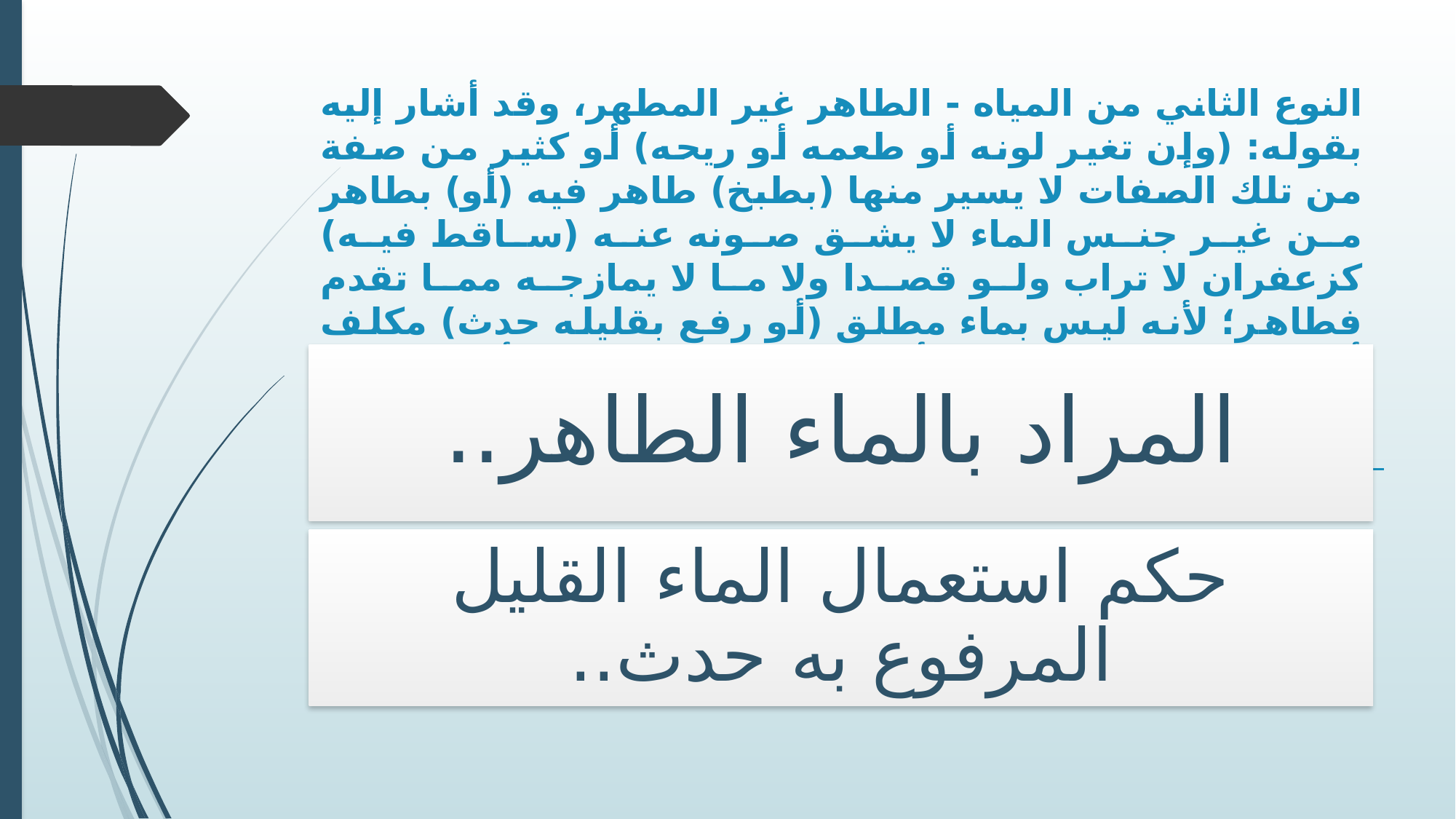

# النوع الثاني من المياه - الطاهر غير المطهر، وقد أشار إليه بقوله: (وإن تغير لونه أو طعمه أو ريحه) أو كثير من صفة من تلك الصفات لا يسير منها (بطبخ) طاهر فيه (أو) بطاهر من غير جنس الماء لا يشق صونه عنه (ساقط فيه) كزعفران لا تراب ولو قصدا ولا ما لا يمازجه مما تقدم فطاهر؛ لأنه ليس بماء مطلق (أو رفع بقليله حدث) مكلف أو صغير فطاهر لحديث أبي هريرة «لا يغتسلن أحدكم في الماء الدائم وهو جنب» رواه مسلم. وعلم منه أن المستعمل في الوضوء والغسل المستحبين طهور كما تقدم، وأن المستعمل في رفع الحدث إذا كان كثيرا طهور.
المراد بالماء الطاهر..
حكم استعمال الماء القليل المرفوع به حدث..